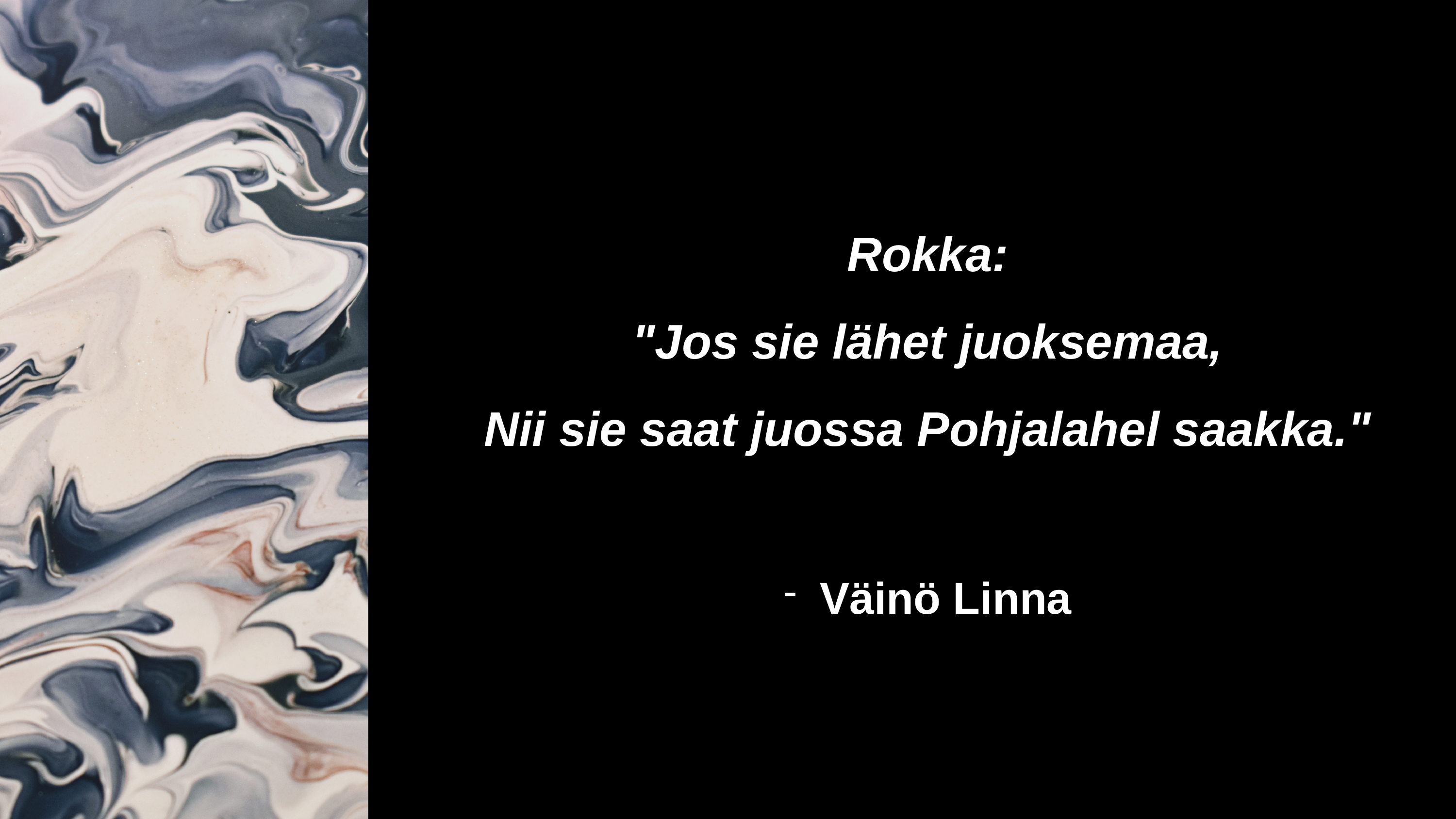

Rokka:
"Jos sie lähet juoksemaa,
Nii sie saat juossa Pohjalahel saakka."

Väinö Linna